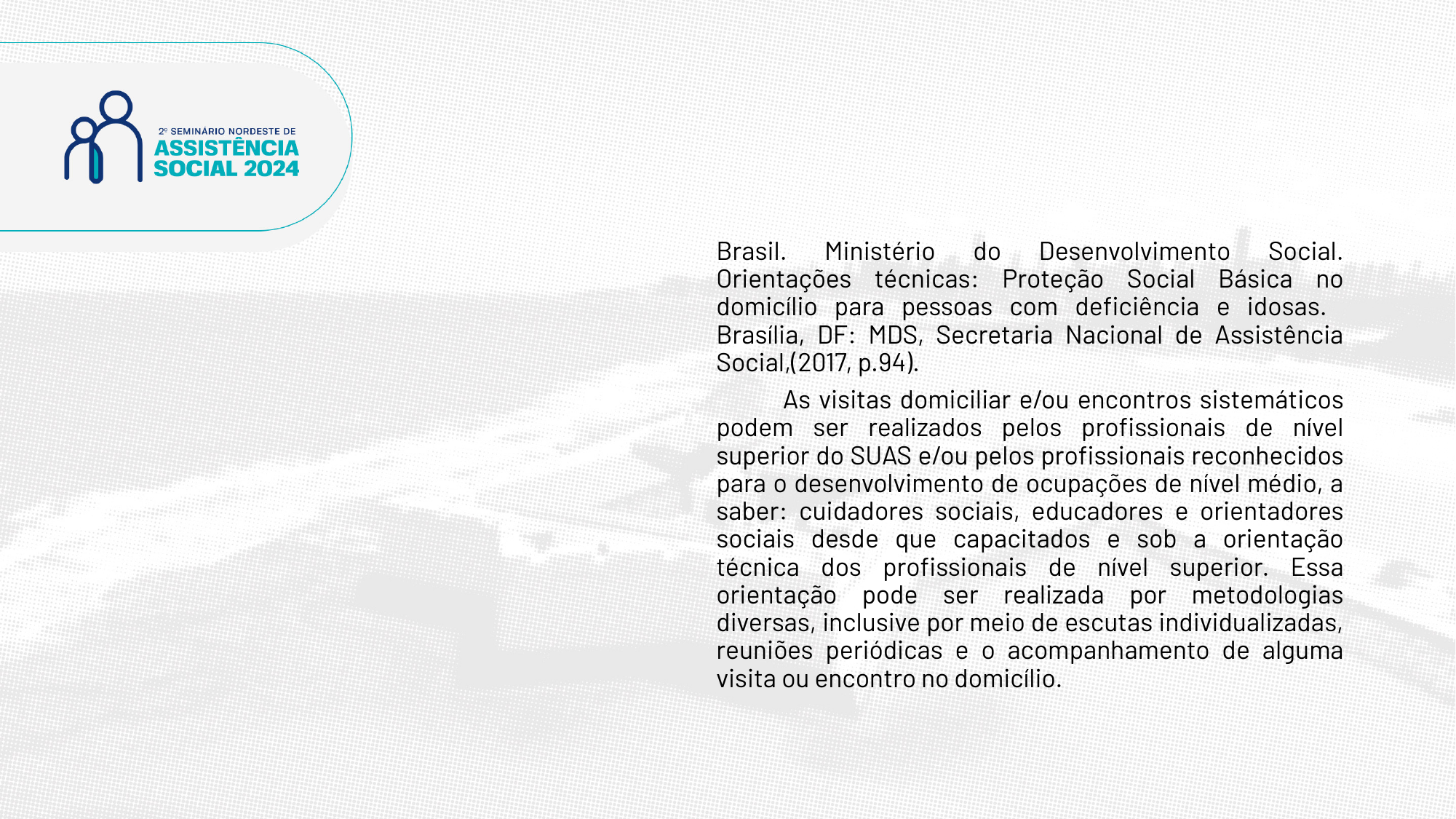

#
Brasil. Ministério do Desenvolvimento Social. Orientações técnicas: Proteção Social Básica no domicílio para pessoas com deficiência e idosas.  Brasília, DF: MDS, Secretaria Nacional de Assistência Social,(2017, p.94).
	As visitas domiciliar e/ou encontros sistemáticos podem ser realizados pelos profissionais de nível superior do SUAS e/ou pelos profissionais reconhecidos para o desenvolvimento de ocupações de nível médio, a saber: cuidadores sociais, educadores e orientadores sociais desde que capacitados e sob a orientação técnica dos profissionais de nível superior. Essa orientação pode ser realizada por metodologias diversas, inclusive por meio de escutas individualizadas, reuniões periódicas e o acompanhamento de alguma visita ou encontro no domicílio.